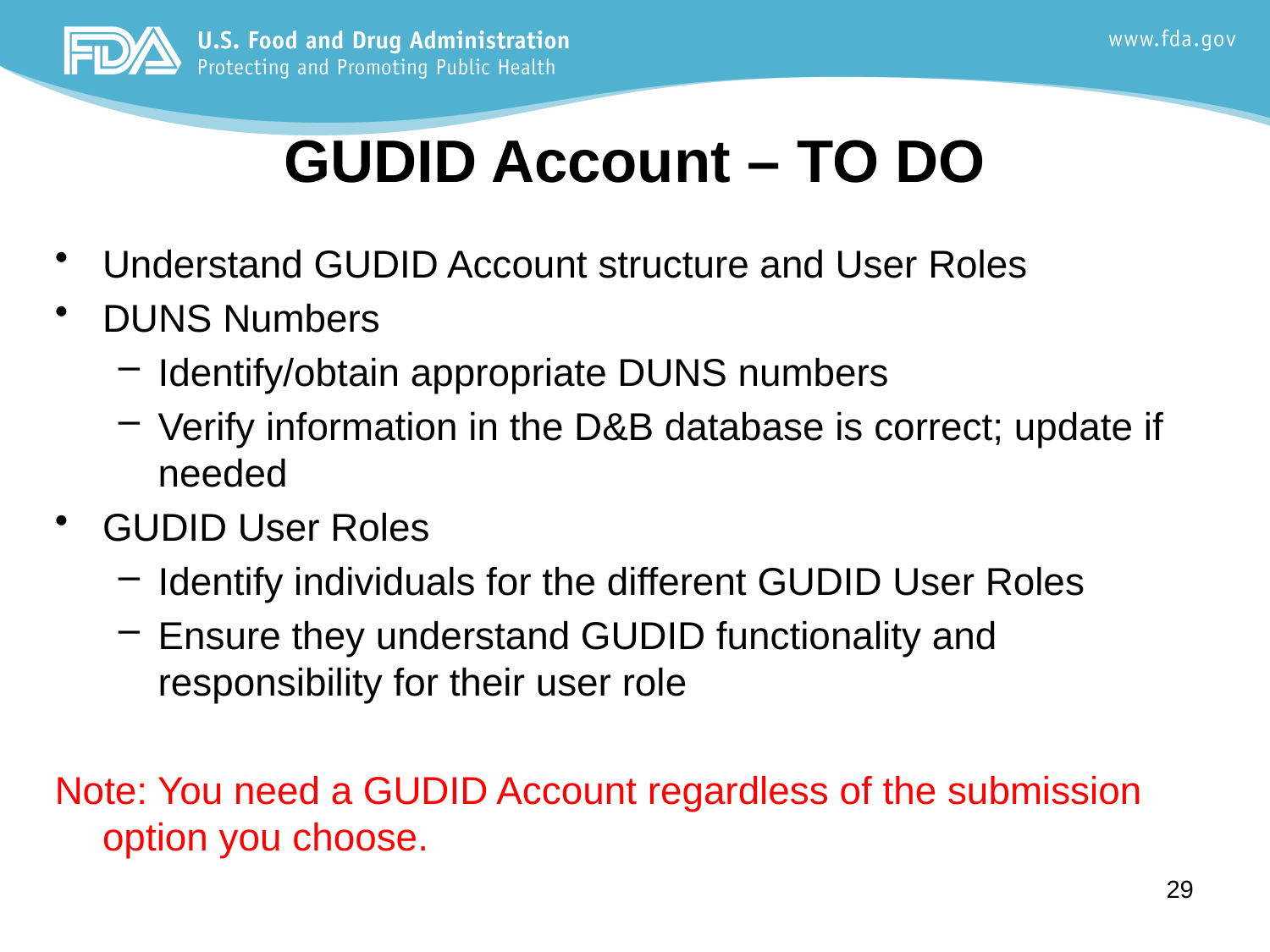

GUDID Account – TO DO
Understand GUDID Account structure and User Roles
DUNS Numbers
Identify/obtain appropriate DUNS numbers
Verify information in the D&B database is correct; update if needed
GUDID User Roles
Identify individuals for the different GUDID User Roles
Ensure they understand GUDID functionality and responsibility for their user role

Note: You need a GUDID Account regardless of the submission option you choose.

29